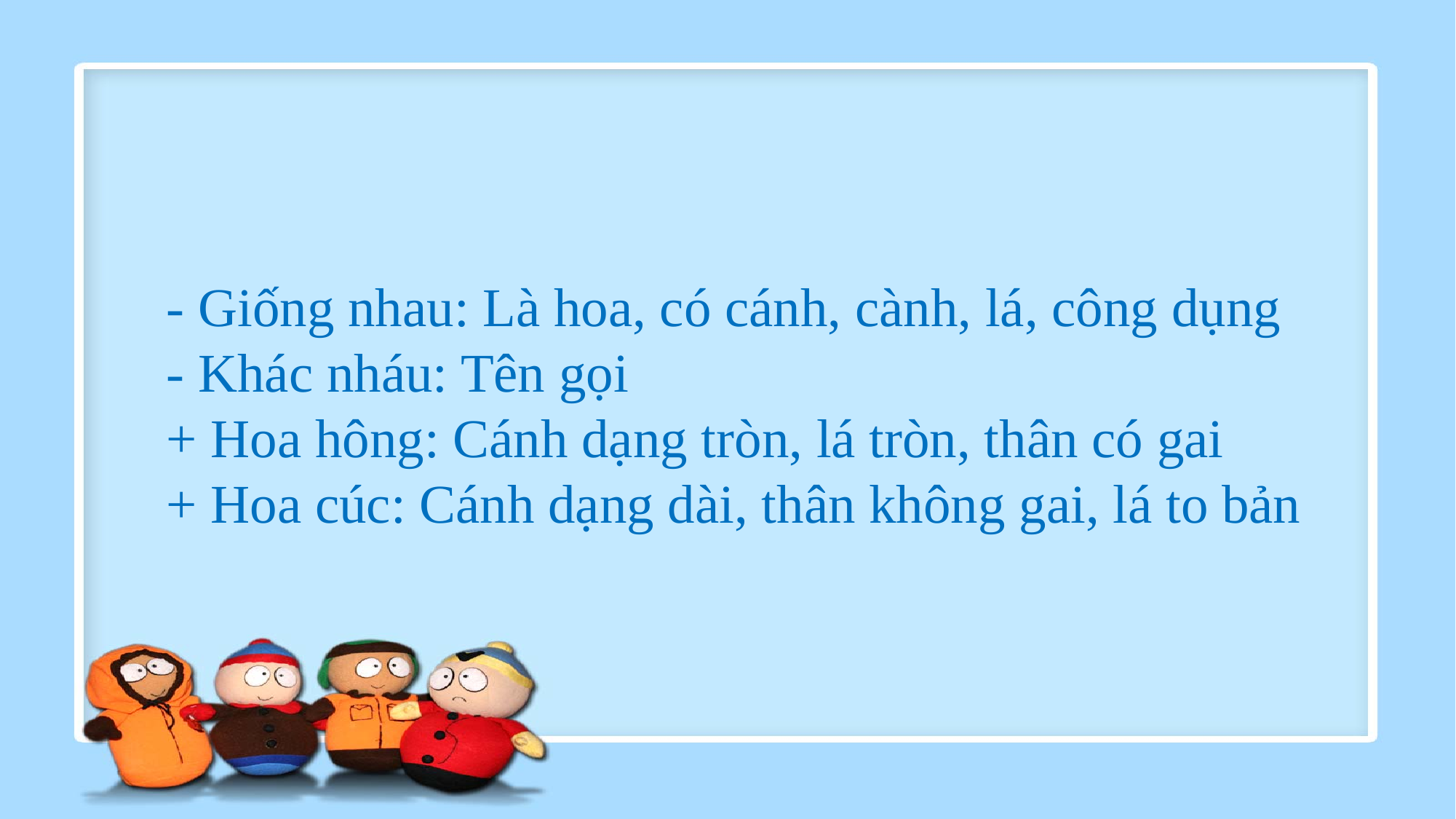

- Giống nhau: Là hoa, có cánh, cành, lá, công dụng
- Khác nháu: Tên gọi
+ Hoa hông: Cánh dạng tròn, lá tròn, thân có gai
+ Hoa cúc: Cánh dạng dài, thân không gai, lá to bản